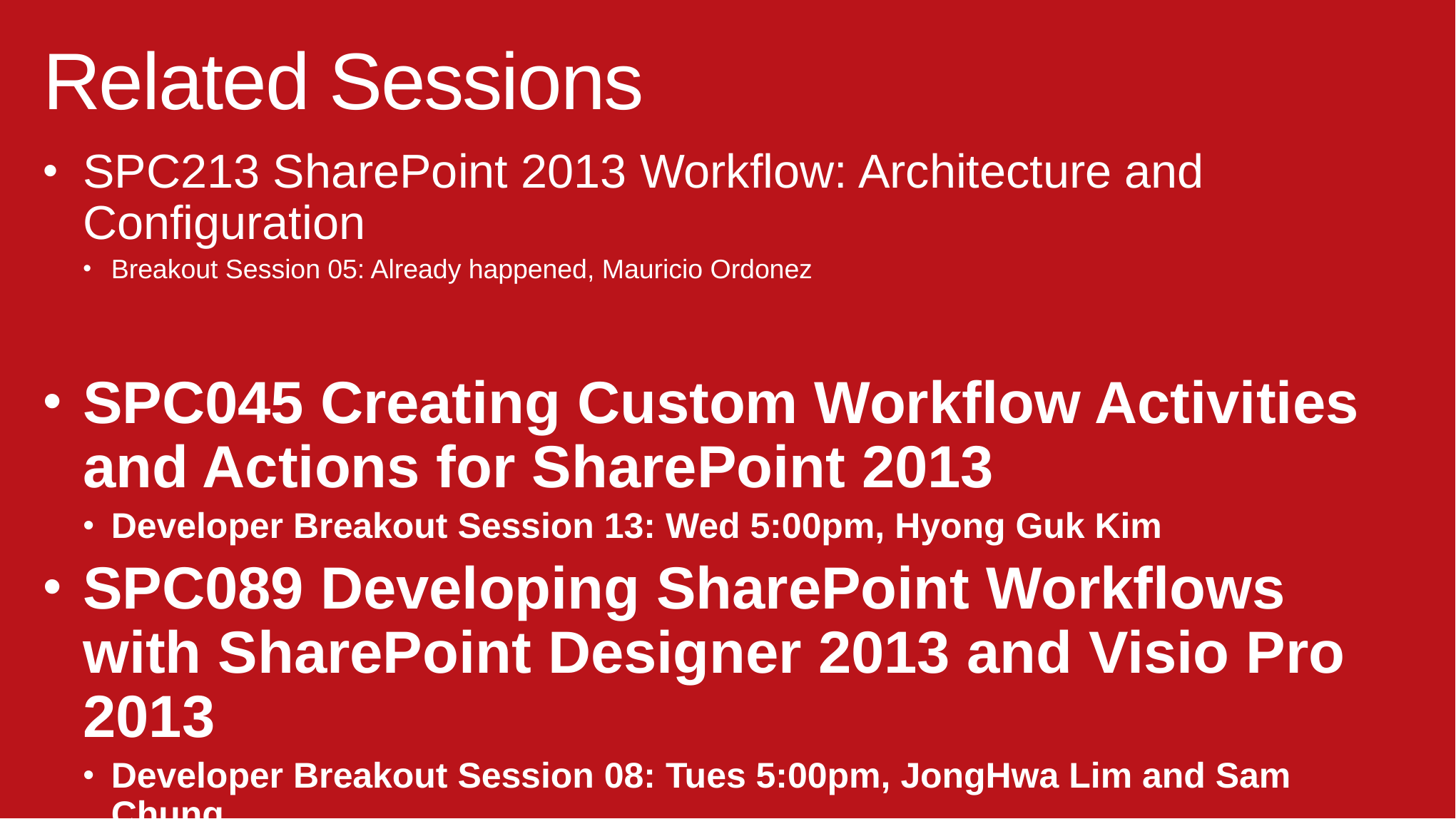

Related Sessions
SPC213 SharePoint 2013 Workflow: Architecture and Configuration
Breakout Session 05: Already happened, Mauricio Ordonez

SPC045 Creating Custom Workflow Activities and Actions for SharePoint 2013
Developer Breakout Session 13: Wed 5:00pm, Hyong Guk Kim
SPC089 Developing SharePoint Workflows with SharePoint Designer 2013 and Visio Pro 2013
Developer Breakout Session 08: Tues 5:00pm, JongHwa Lim and Sam Chung